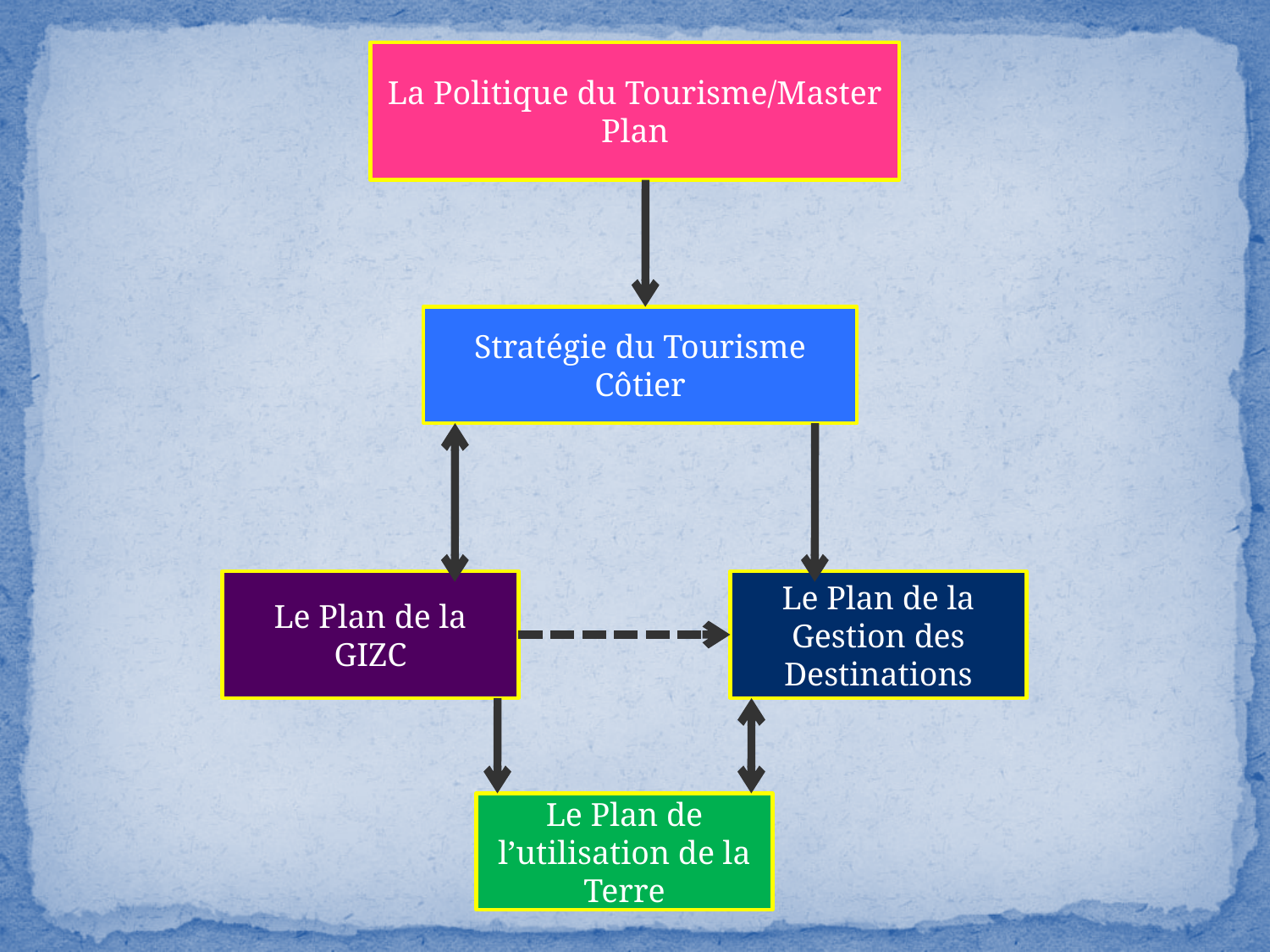

La Politique du Tourisme/Master Plan
Stratégie du Tourisme Côtier
Le Plan de la GIZC
Le Plan de la Gestion des Destinations
Le Plan de l’utilisation de la Terre